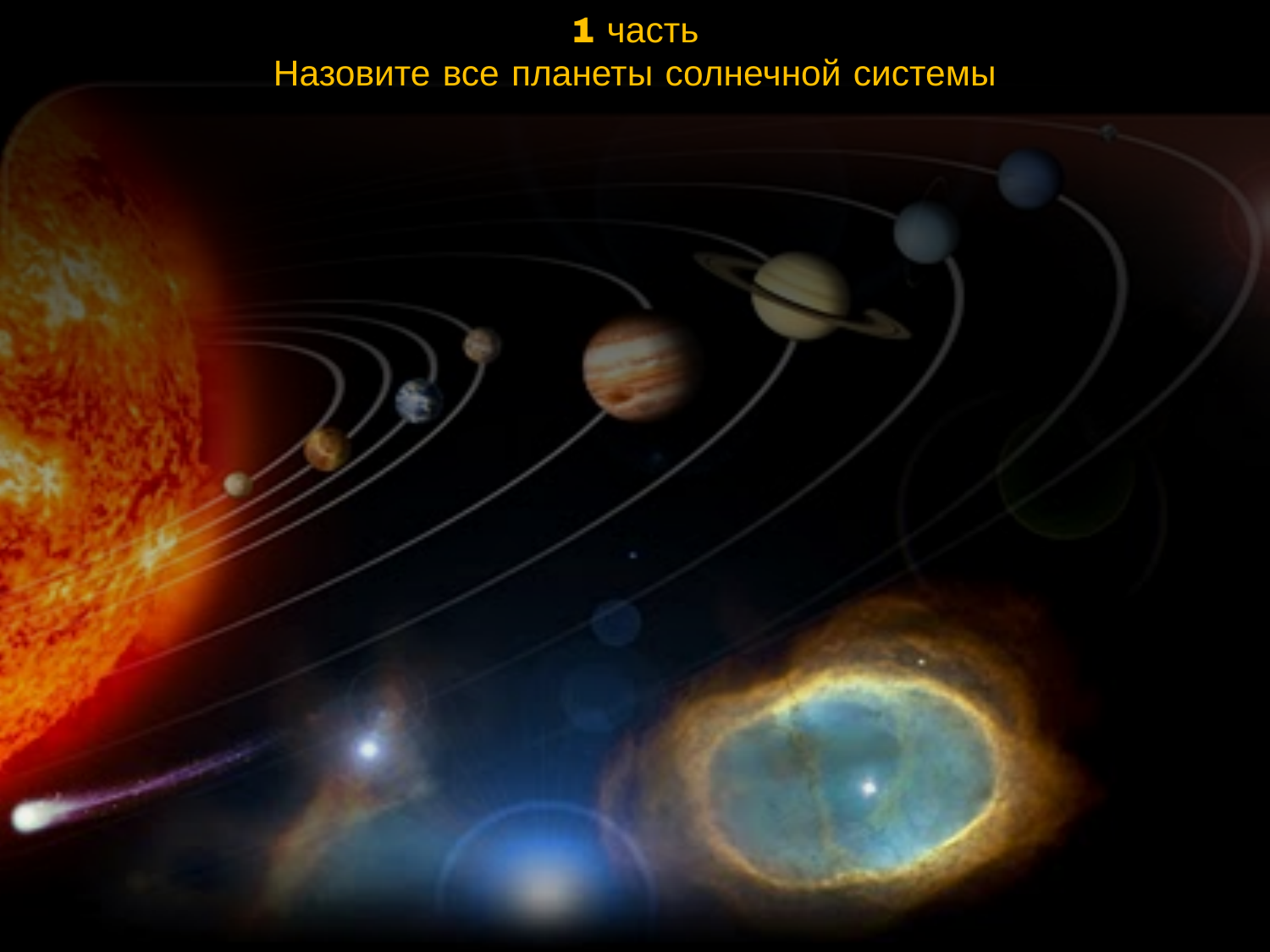

# 1 часть Назовите все планеты солнечной системы